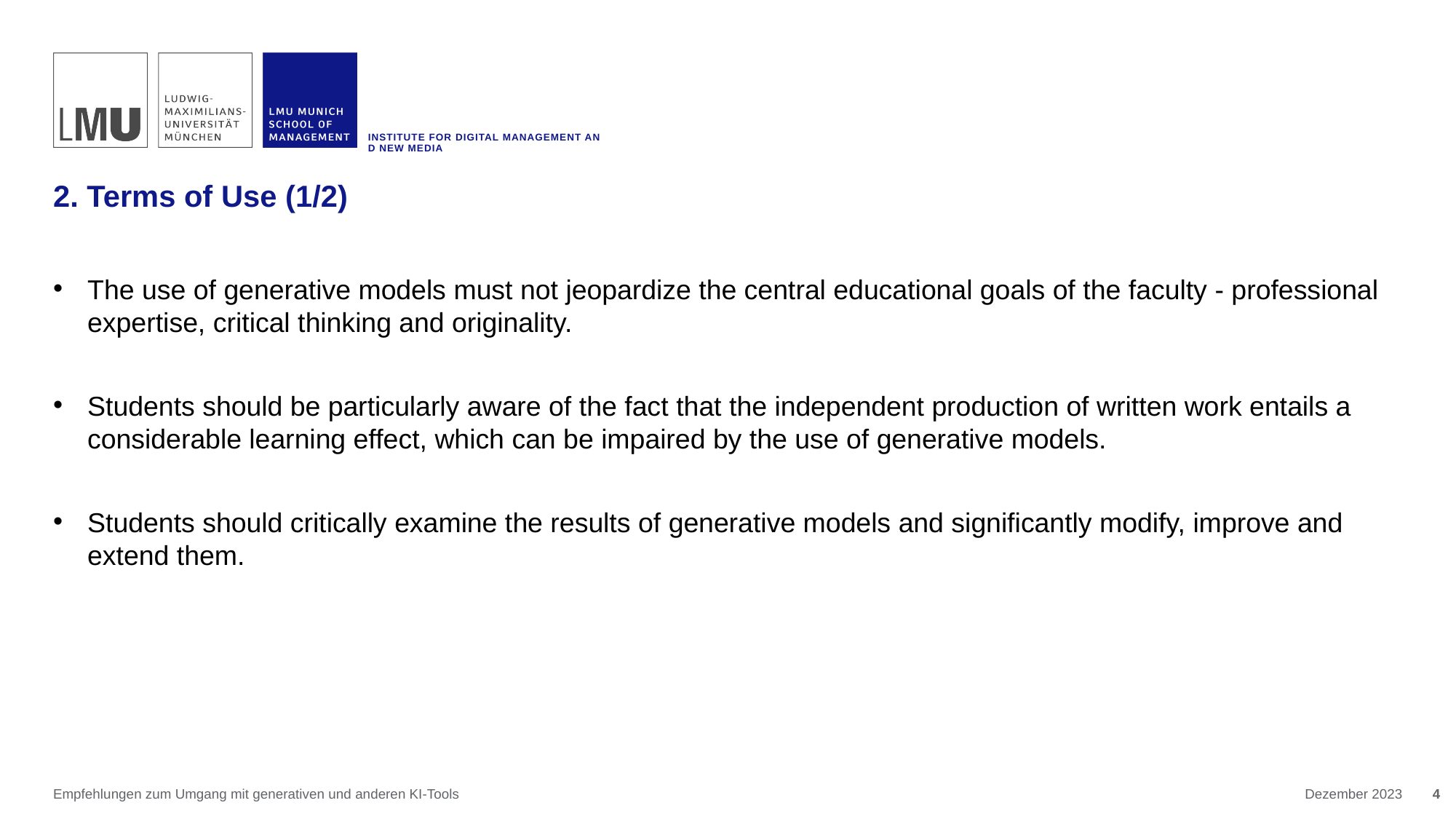

INSTITUTE FOR DIGITAL MANAGEMENT AND NEW MEDIA
# 2. Terms of Use (1/2)
The use of generative models must not jeopardize the central educational goals of the faculty - professional expertise, critical thinking and originality.

Students should be particularly aware of the fact that the independent production of written work entails a considerable learning effect, which can be impaired by the use of generative models.

Students should critically examine the results of generative models and significantly modify, improve and extend them.

Empfehlungen zum Umgang mit generativen und anderen KI-Tools
Dezember 2023
4